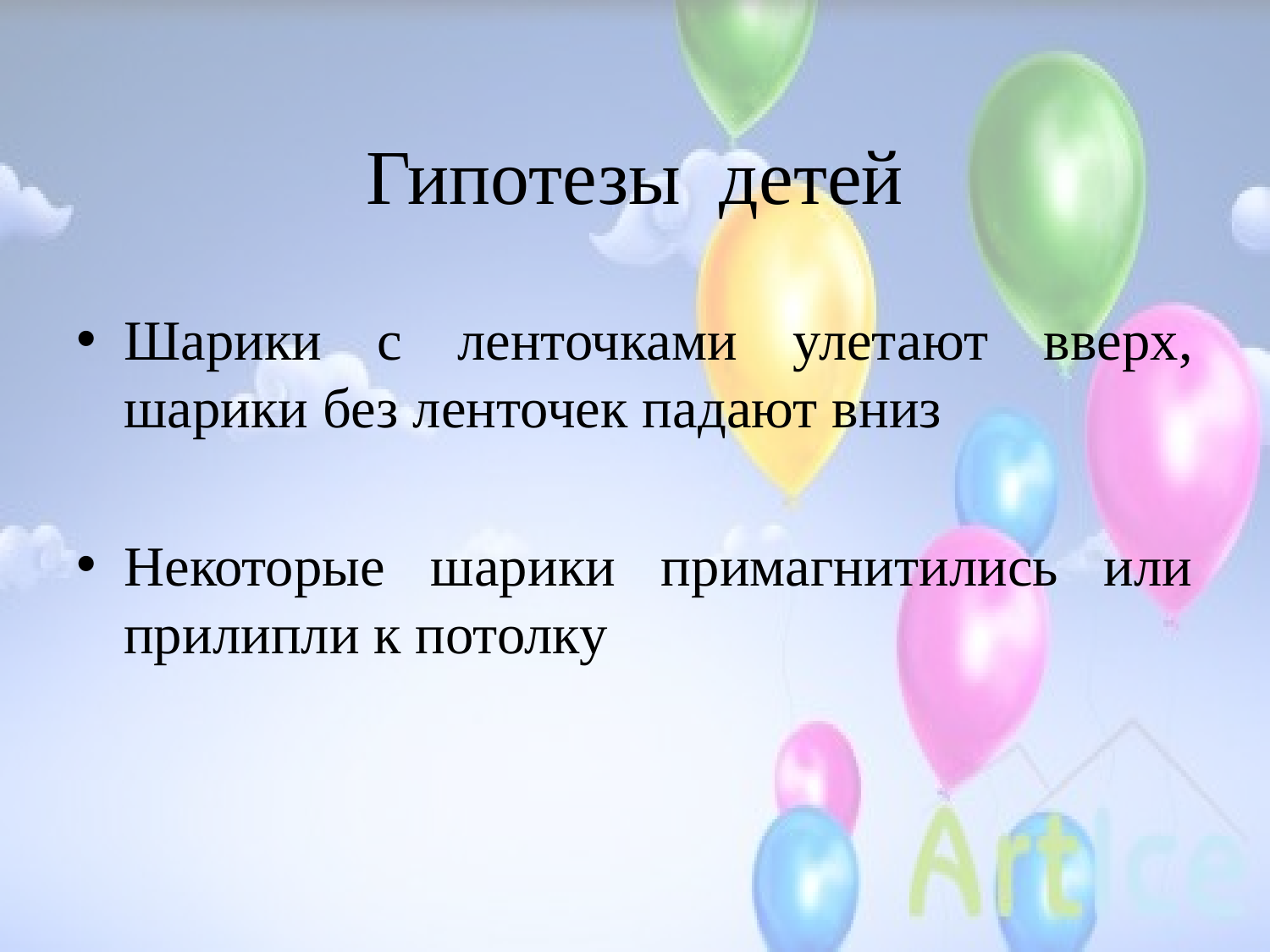

# Гипотезы  детей
Шарики с ленточками улетают вверх, шарики без ленточек падают вниз

Некоторые шарики примагнитились или прилипли к потолку